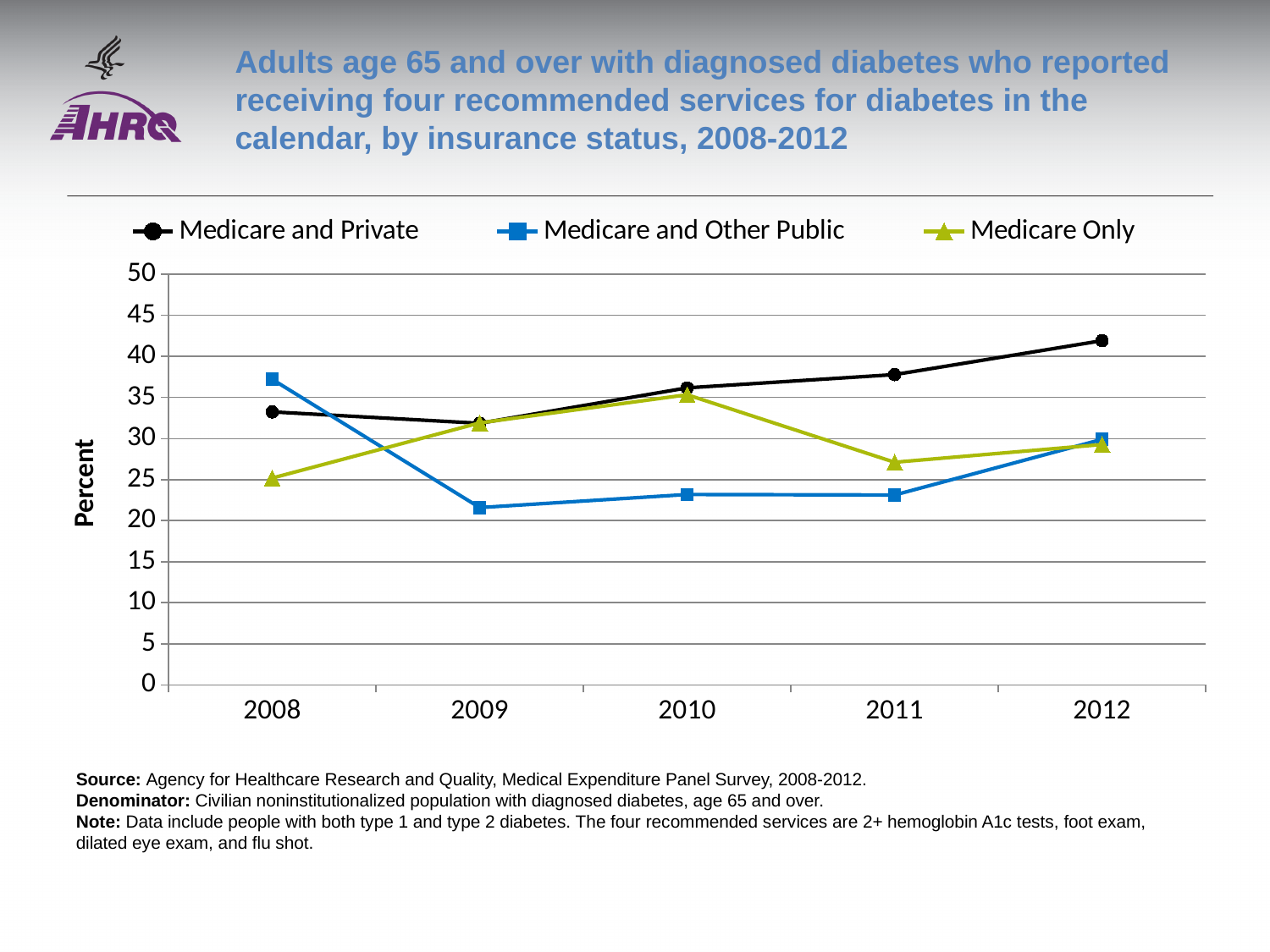

# Adults age 65 and over with diagnosed diabetes who reported receiving four recommended services for diabetes in the calendar, by insurance status, 2008-2012

### Chart

| Category | Medicare and Private | Medicare and Other Public | Medicare Only |
|---|---|---|---|
| 2008 | 33.2463 | 37.2118 | 25.183 |
| 2009 | 31.8618 | 21.5884 | 31.9073 |
| 2010 | 36.1793 | 23.182 | 35.3382 |
| 2011 | 37.7875 | 23.1243 | 27.1131 |
| 2012 | 41.9221 | 29.9003 | 29.2747 |
Source: Agency for Healthcare Research and Quality, Medical Expenditure Panel Survey, 2008-2012.
Denominator: Civilian noninstitutionalized population with diagnosed diabetes, age 65 and over.
Note: Data include people with both type 1 and type 2 diabetes. The four recommended services are 2+ hemoglobin A1c tests, foot exam, dilated eye exam, and flu shot.